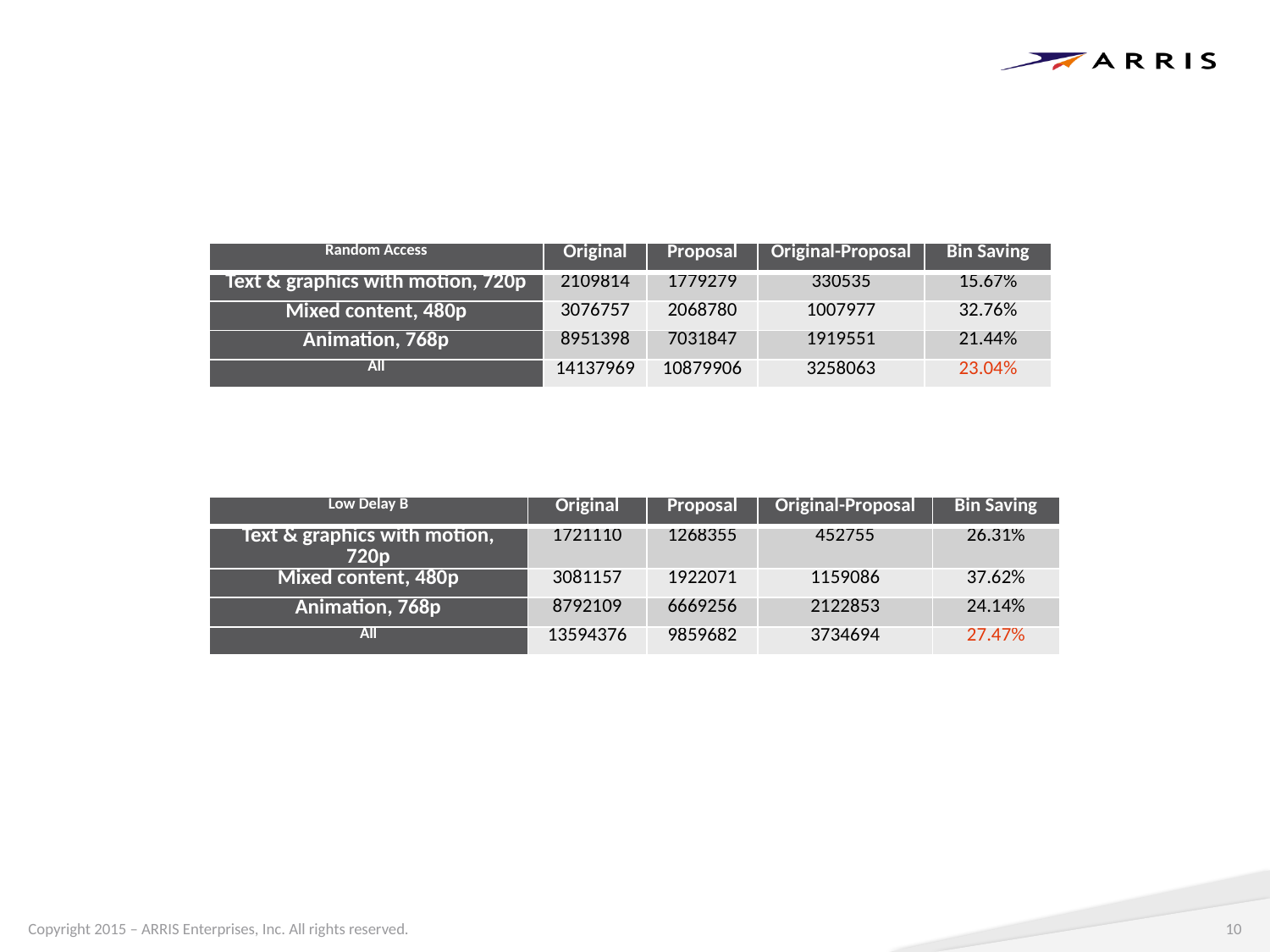

#
| Random Access | Original | Proposal | Original-Proposal | Bin Saving |
| --- | --- | --- | --- | --- |
| Text & graphics with motion, 720p | 2109814 | 1779279 | 330535 | 15.67% |
| Mixed content, 480p | 3076757 | 2068780 | 1007977 | 32.76% |
| Animation, 768p | 8951398 | 7031847 | 1919551 | 21.44% |
| All | 14137969 | 10879906 | 3258063 | 23.04% |

| Low Delay B | Original | Proposal | Original-Proposal | Bin Saving |
| --- | --- | --- | --- | --- |
| Text & graphics with motion, 720p | 1721110 | 1268355 | 452755 | 26.31% |
| Mixed content, 480p | 3081157 | 1922071 | 1159086 | 37.62% |
| Animation, 768p | 8792109 | 6669256 | 2122853 | 24.14% |
| All | 13594376 | 9859682 | 3734694 | 27.47% |

10